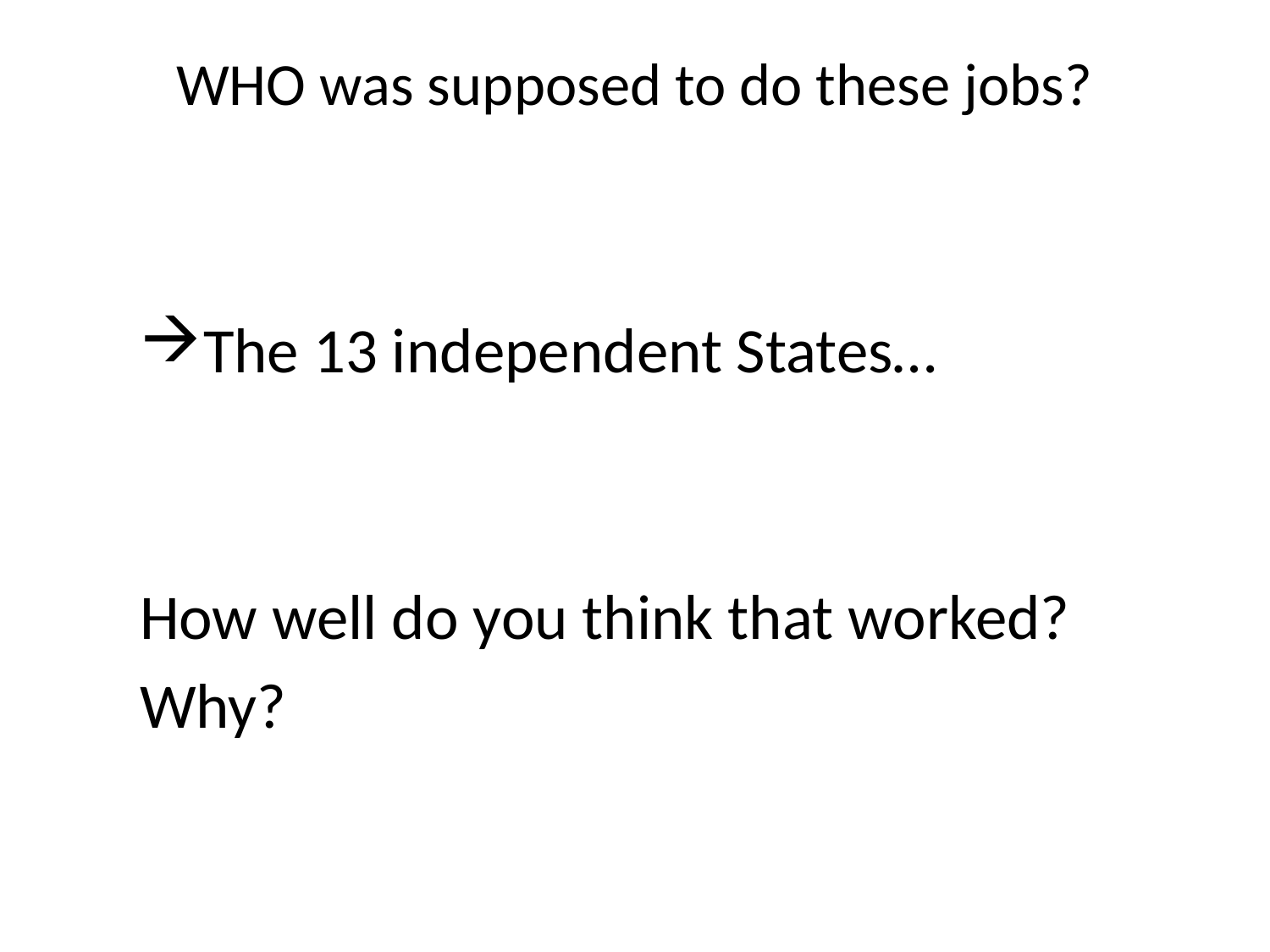

# WHO was supposed to do these jobs?

The 13 independent States…

How well do you think that worked?
Why?